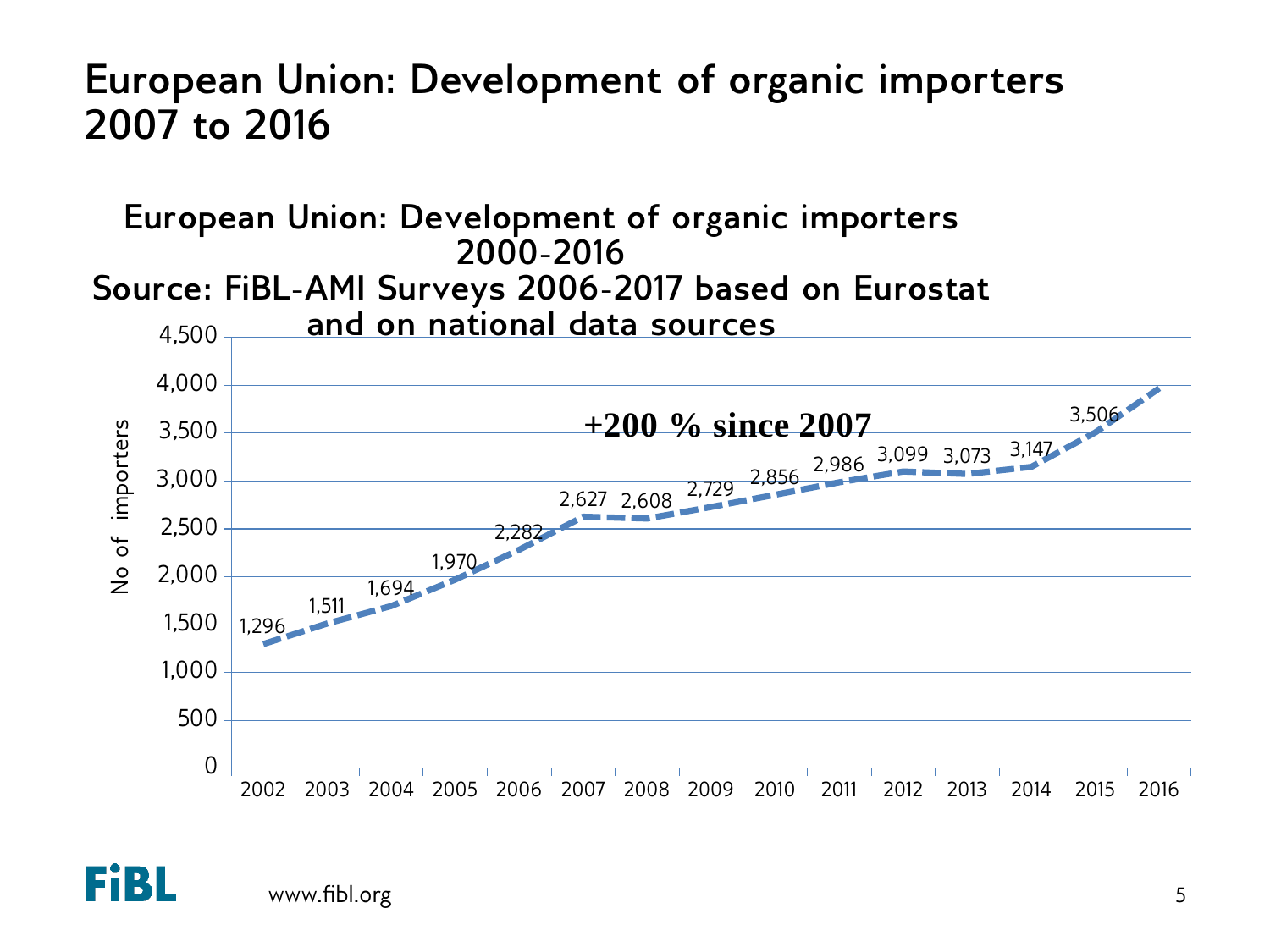

# European Union: Development of organic importers  2007 to 2016

### Chart: European Union: Development of organic importers 2000-2016
Source: FiBL-AMI Surveys 2006-2017 based on Eurostat and on national data sources

| Category | European Union |
|---|---|
| 2002 | 1296.0 |
| 2003 | 1511.0 |
| 2004 | 1694.0 |
| 2005 | 1970.0 |
| 2006 | 2282.0 |
| 2007 | 2627.0 |
| 2008 | 2608.0 |
| 2009 | 2729.0 |
| 2010 | 2856.0 |
| 2011 | 2986.0 |
| 2012 | 3099.0 |
| 2013 | 3073.0 |
| 2014 | 3147.0 |
| 2015 | 3506.0 |
| 2016 | 3968.0 |
5